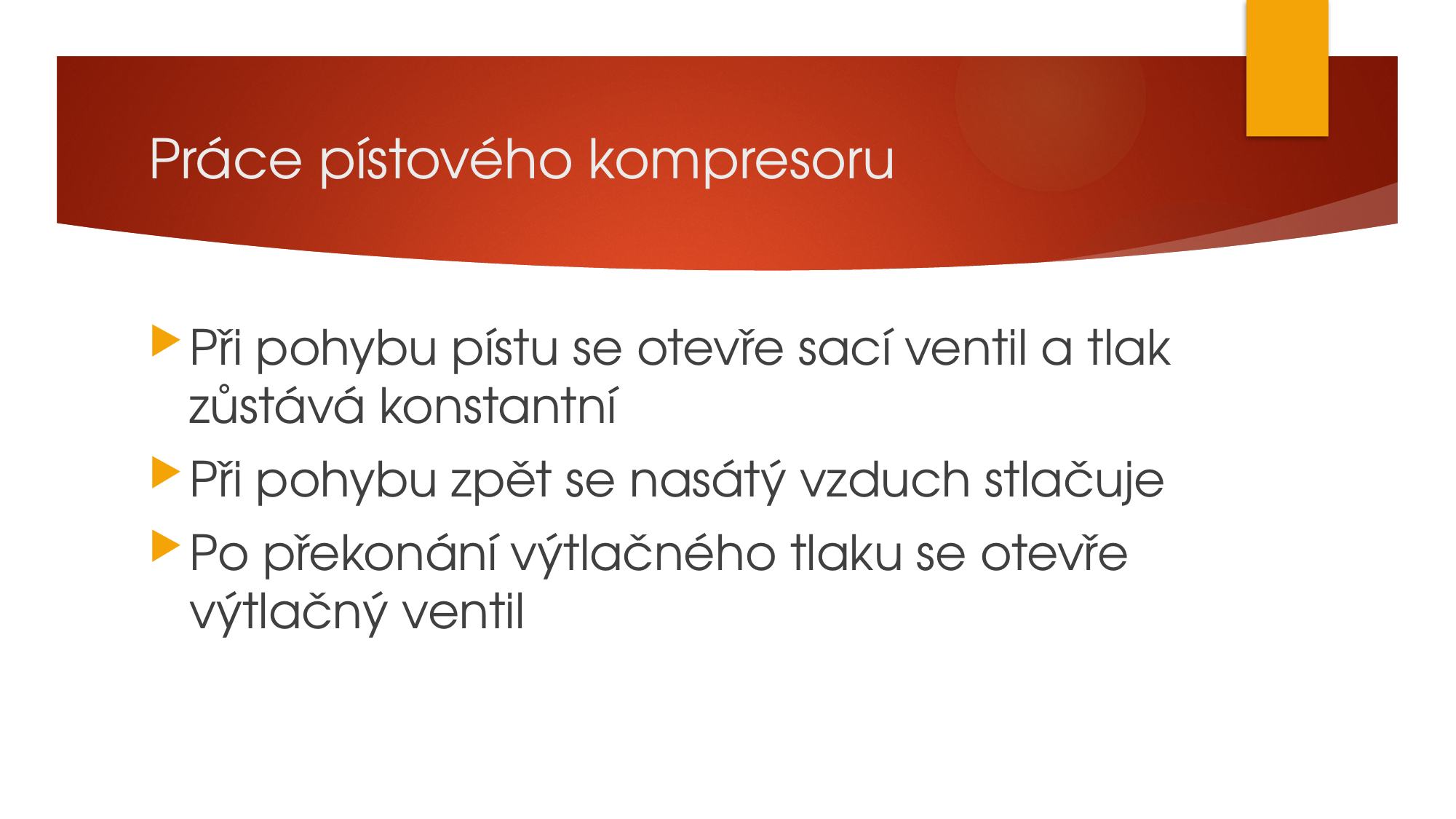

# Práce pístového kompresoru
Při pohybu pístu se otevře sací ventil a tlak zůstává konstantní
Při pohybu zpět se nasátý vzduch stlačuje
Po překonání výtlačného tlaku se otevře výtlačný ventil